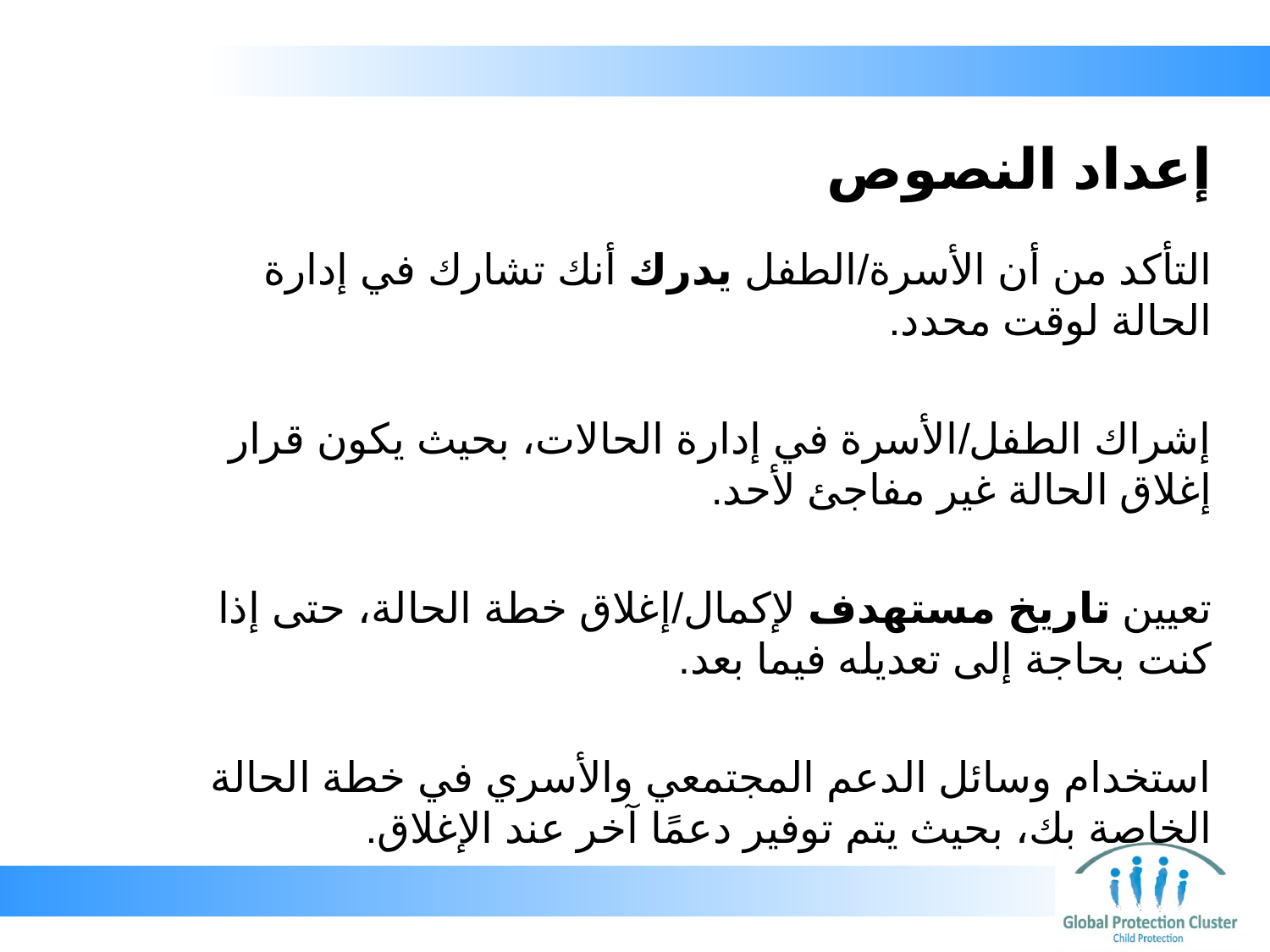

# إعداد النصوص
التأكد من أن الأسرة/الطفل يدرك أنك تشارك في إدارة الحالة لوقت محدد.

إشراك الطفل/الأسرة في إدارة الحالات، بحيث يكون قرار إغلاق الحالة غير مفاجئ لأحد.

تعيين تاريخ مستهدف لإكمال/إغلاق خطة الحالة، حتى إذا كنت بحاجة إلى تعديله فيما بعد.

استخدام وسائل الدعم المجتمعي والأسري في خطة الحالة الخاصة بك، بحيث يتم توفير دعمًا آخر عند الإغلاق.